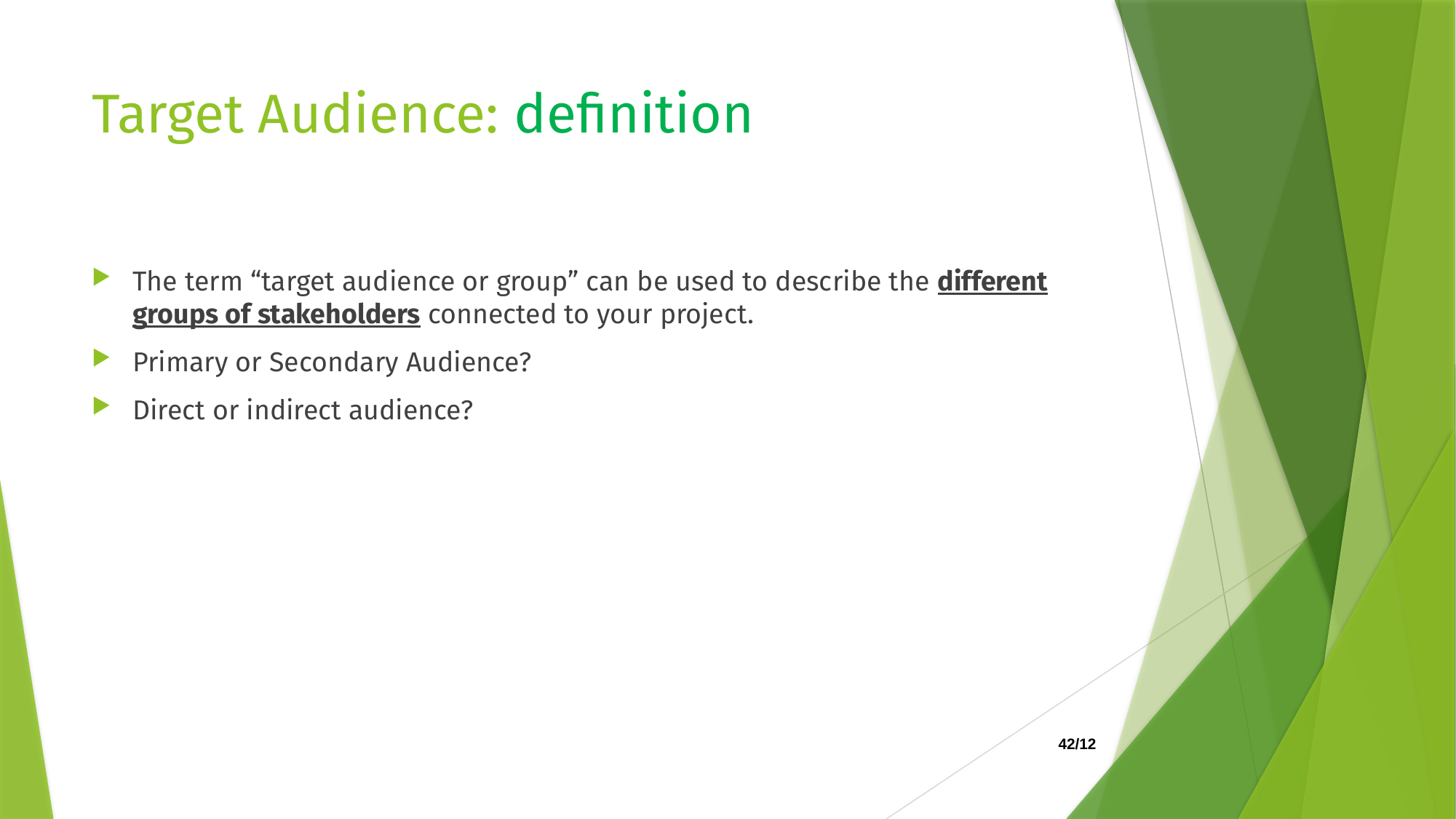

Target Audience: definition
The term “target audience or group” can be used to describe the different groups of stakeholders connected to your project.
Primary or Secondary Audience?
Direct or indirect audience?

42/12